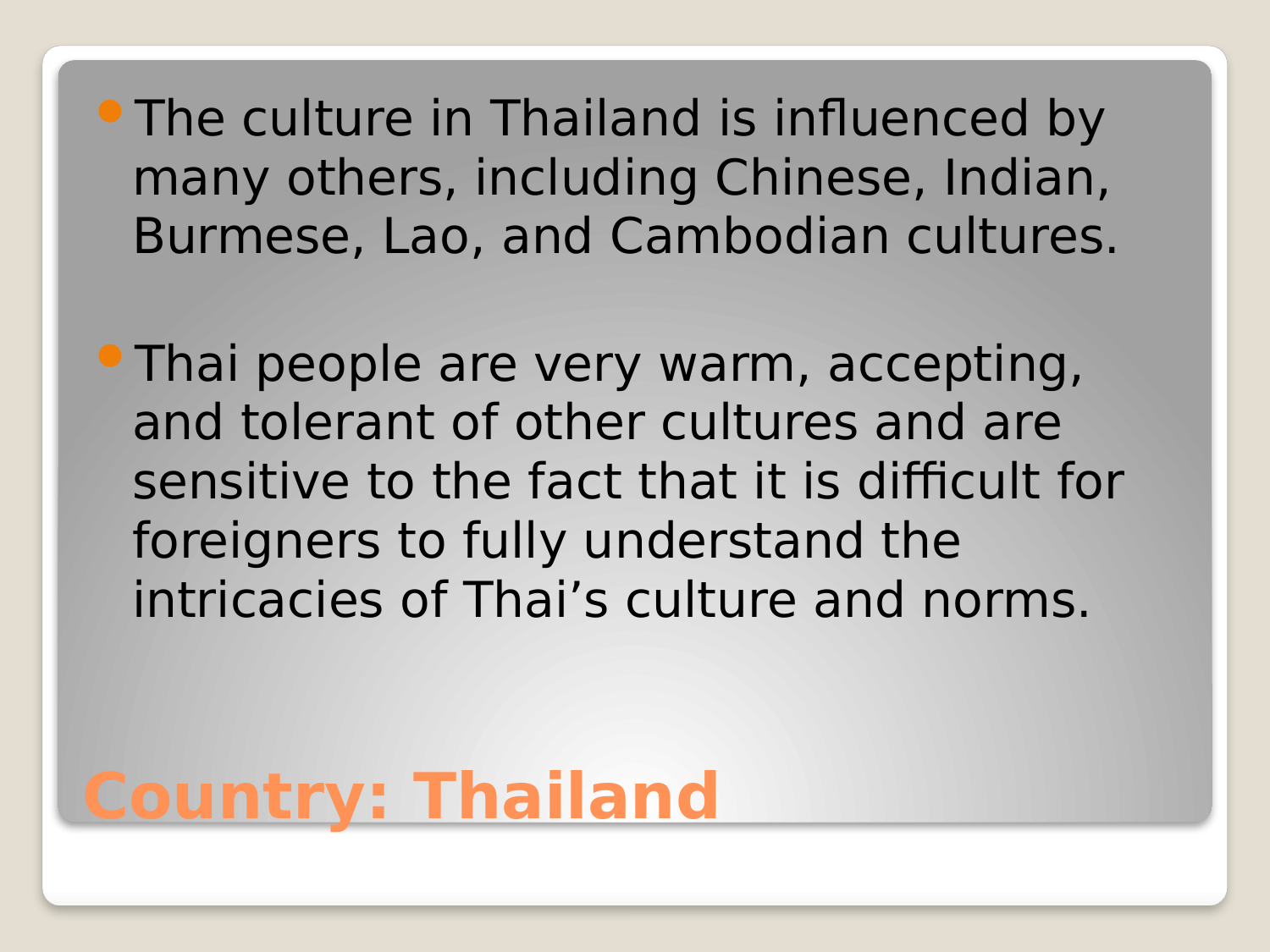

The culture in Thailand is influenced by many others, including Chinese, Indian, Burmese, Lao, and Cambodian cultures.

Thai people are very warm, accepting, and tolerant of other cultures and are sensitive to the fact that it is difficult for foreigners to fully understand the intricacies of Thai’s culture and norms.
# Country: Thailand